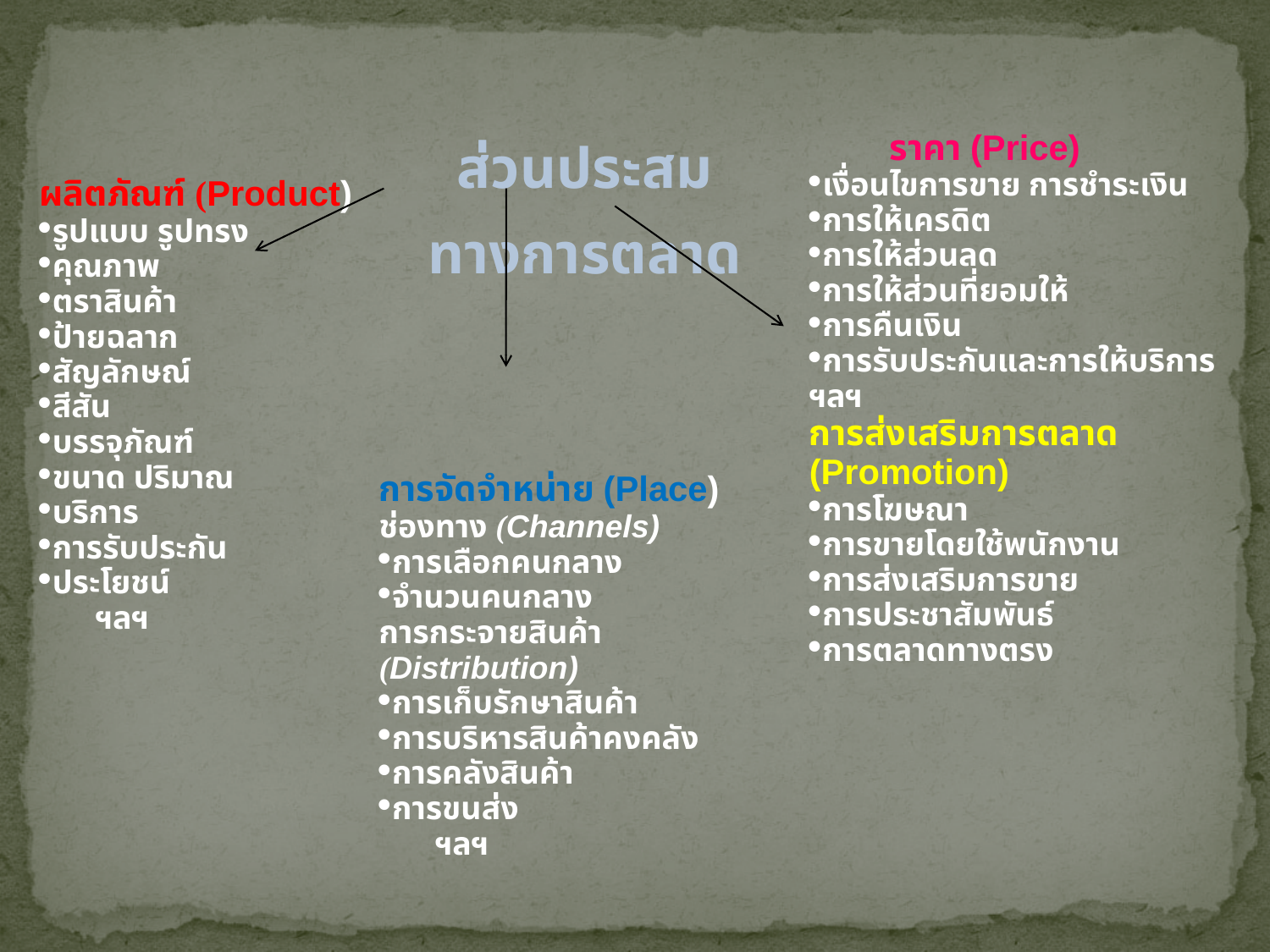

| ผลิตภัณฑ์ (Product) รูปแบบ รูปทรง คุณภาพ ตราสินค้า ป้ายฉลาก สัญลักษณ์ สีสัน บรรจุภัณฑ์ ขนาด ปริมาณ บริการ การรับประกัน ประโยชน์ ฯลฯ | ส่วนประสมทางการตลาด การจัดจำหน่าย (Place) ช่องทาง (Channels) การเลือกคนกลาง จำนวนคนกลาง การกระจายสินค้า (Distribution) การเก็บรักษาสินค้า การบริหารสินค้าคงคลัง การคลังสินค้า การขนส่ง ฯลฯ | ราคา (Price) เงื่อนไขการขาย การชำระเงิน การให้เครดิต การให้ส่วนลด การให้ส่วนที่ยอมให้ การคืนเงิน การรับประกันและการให้บริการ ฯลฯ การส่งเสริมการตลาด (Promotion) การโฆษณา การขายโดยใช้พนักงาน การส่งเสริมการขาย การประชาสัมพันธ์ การตลาดทางตรง |
| --- | --- | --- |